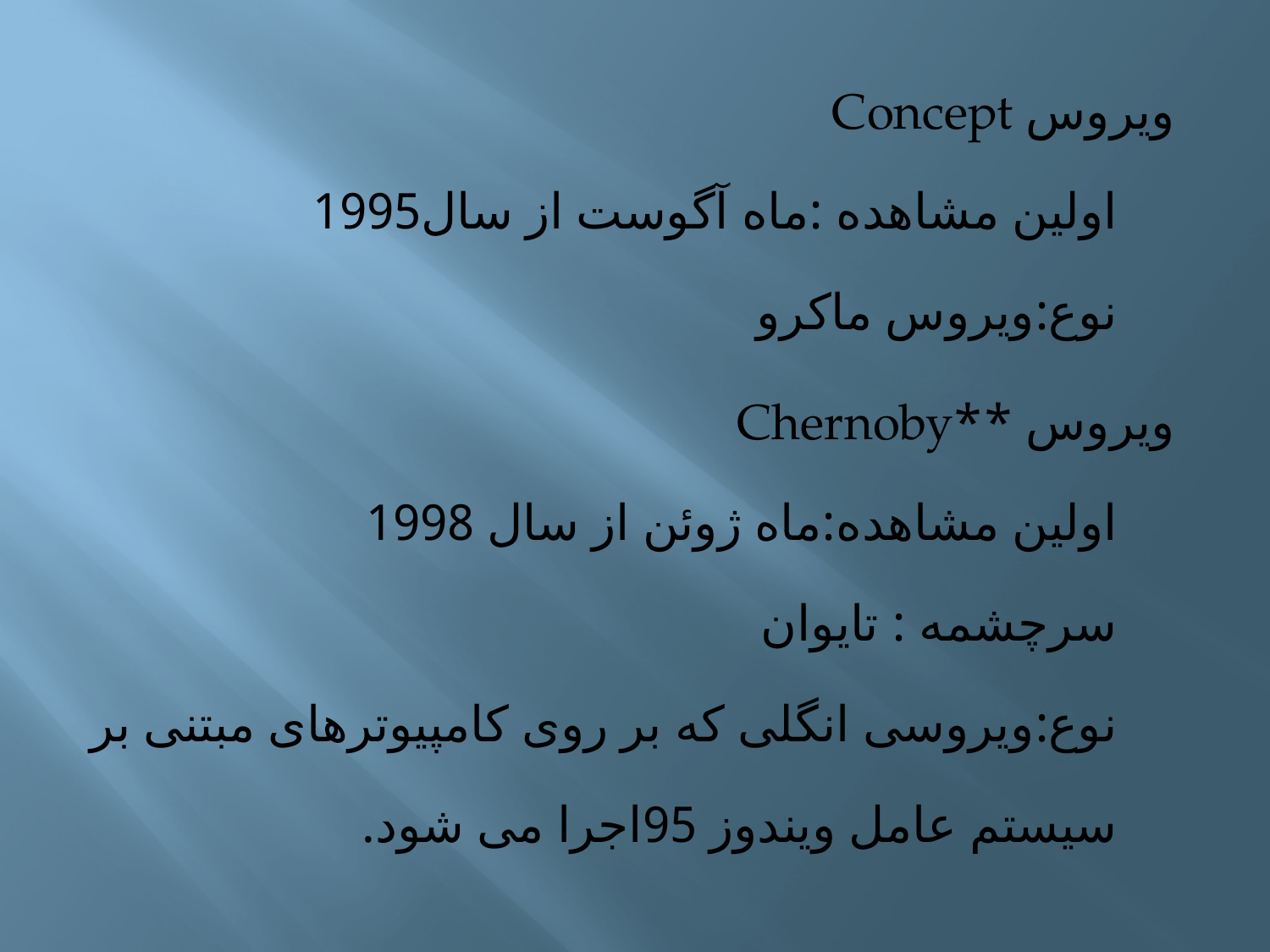

ویروس Concept
اولین مشاهده :ماه آگوست از سال1995
نوع:ویروس ماکرو
ویروس **Chernoby
اولین مشاهده:ماه ژوئن از سال 1998
سرچشمه : تایوان
نوع:ویروسی انگلی که بر روی کامپیوترهای مبتنی بر سیستم عامل ویندوز 95اجرا می شود.